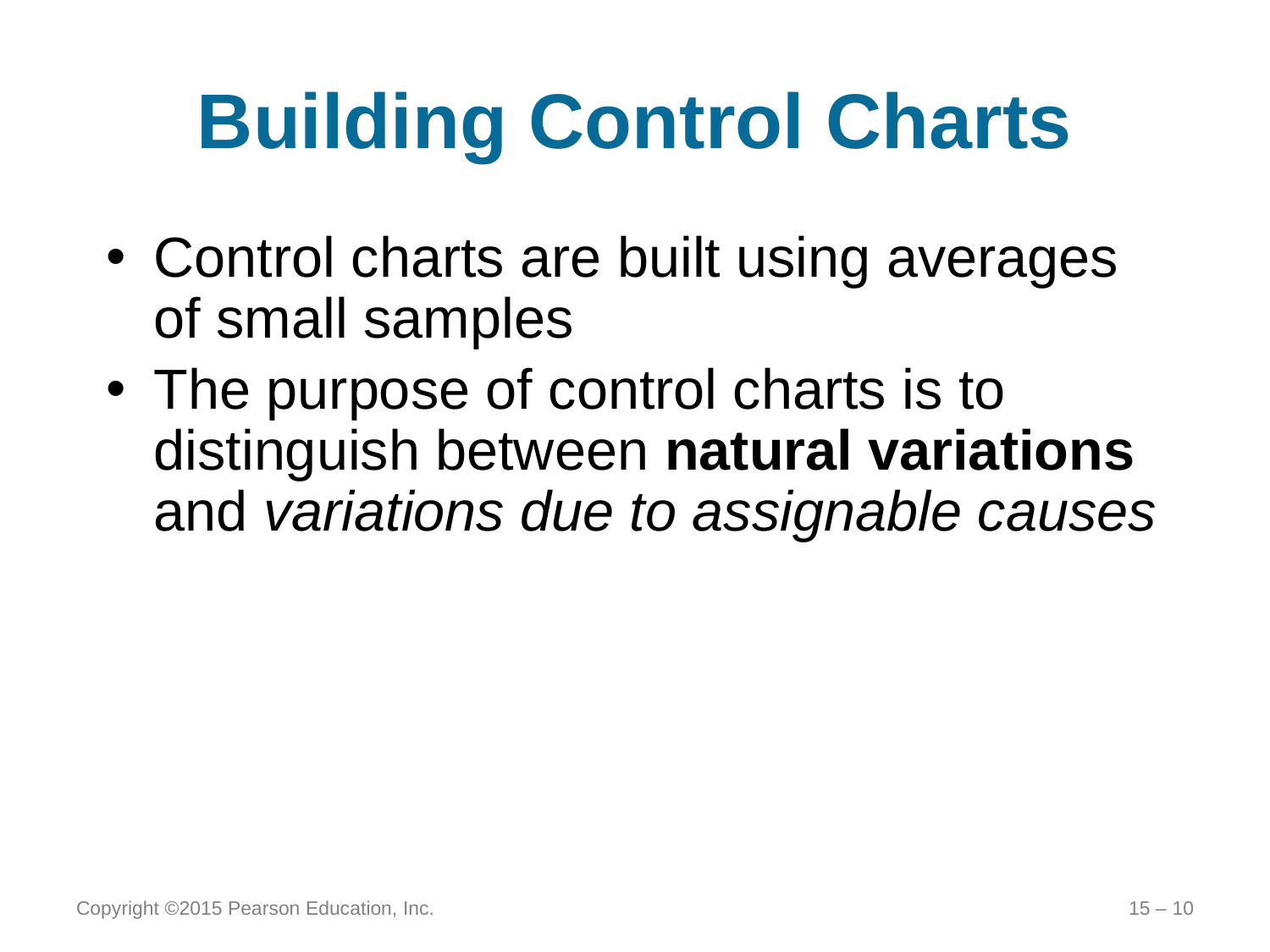

# Building Control Charts
Control charts are built using averages of small samples
The purpose of control charts is to distinguish between natural variations and variations due to assignable causes

Copyright ©2015 Pearson Education, Inc.
15 – 10